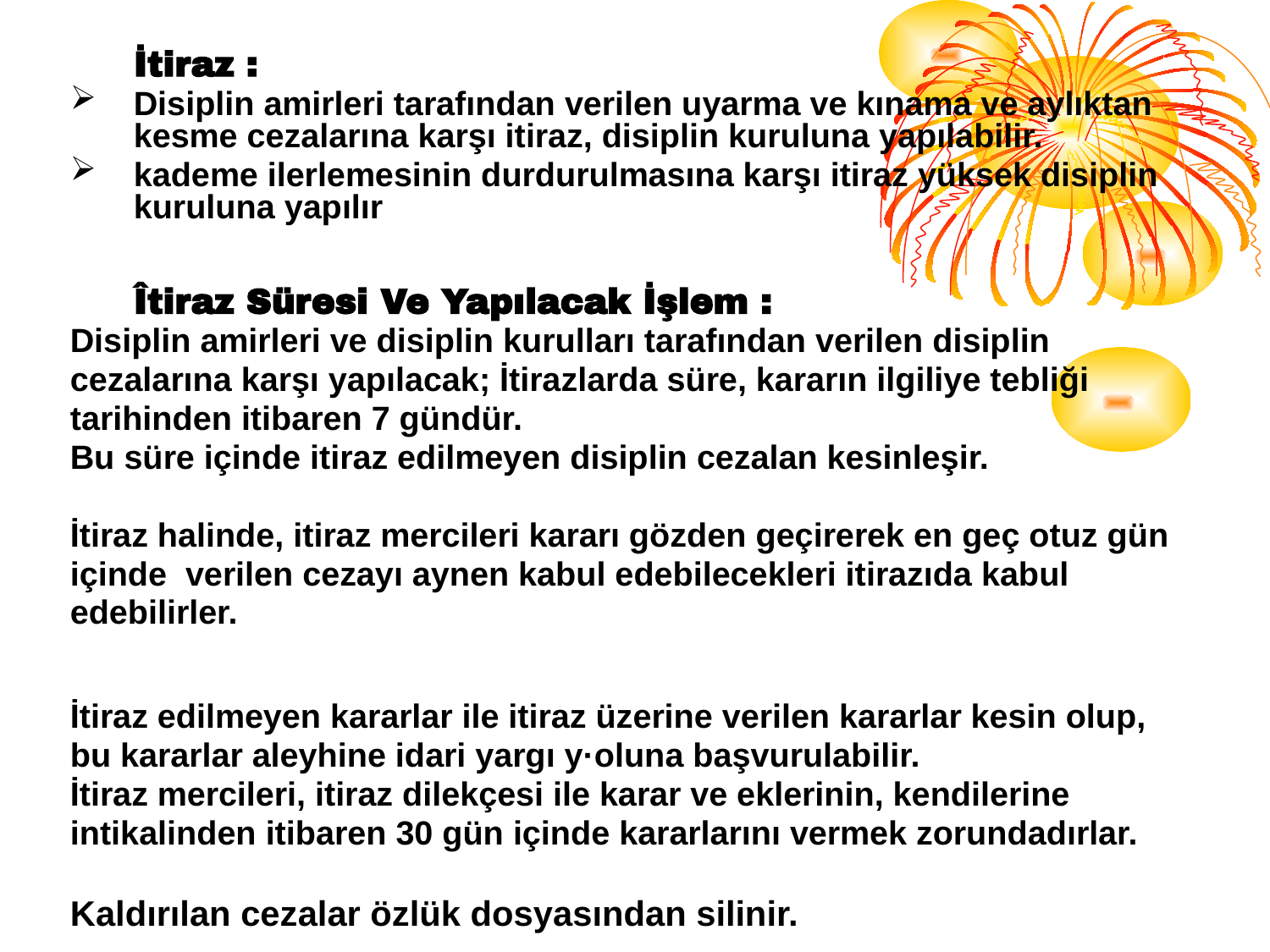

İtiraz :
Disiplin amirleri tarafından verilen uyarma ve kınama ve aylıktan kesme cezalarına karşı itiraz, disiplin kuruluna yapılabilir.
kademe ilerlemesinin durdurulmasına karşı itiraz yüksek disiplin kuruluna yapılır

	Îtiraz Süresi Ve Yapılacak İşlem :
Disiplin amirleri ve disiplin kurulları tarafından verilen disiplin
cezalarına karşı yapılacak; İtirazlarda süre, kararın ilgiliye tebliği
tarihinden itibaren 7 gündür.
Bu süre içinde itiraz edilmeyen disiplin cezalan kesinleşir.

İtiraz halinde, itiraz mercileri kararı gözden geçirerek en geç otuz gün
içinde  verilen cezayı aynen kabul edebilecekleri itirazıda kabul
edebilirler.

İtiraz edilmeyen kararlar ile itiraz üzerine verilen kararlar kesin olup,
bu kararlar aleyhine idari yargı y·oluna başvurulabilir.
İtiraz mercileri, itiraz dilekçesi ile karar ve eklerinin, kendilerine
intikalinden itibaren 30 gün içinde kararlarını vermek zorundadırlar.

Kaldırılan cezalar özlük dosyasından silinir.
|  |
| --- |